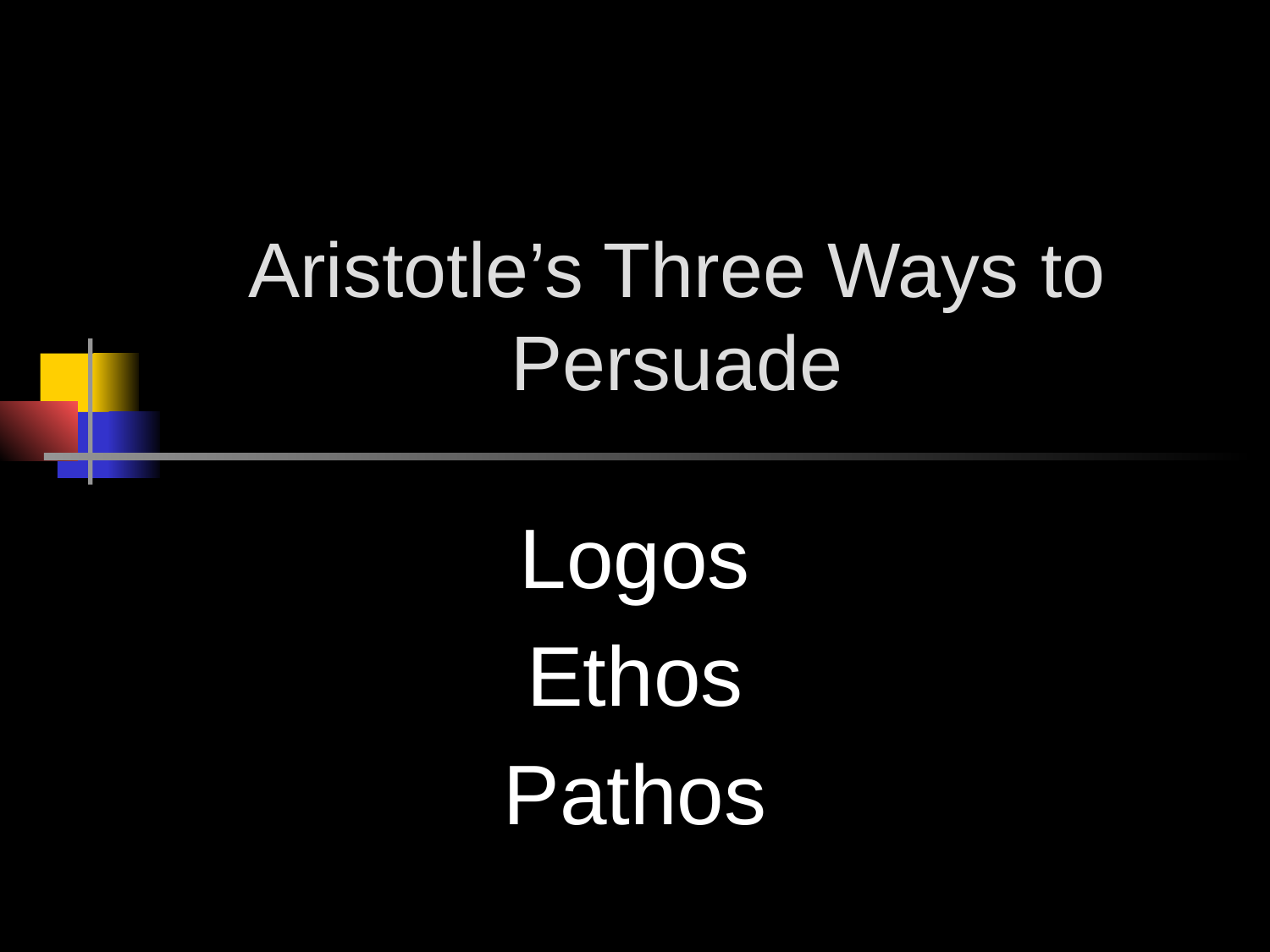

# Aristotle’s Three Ways to Persuade
Logos
Ethos
Pathos